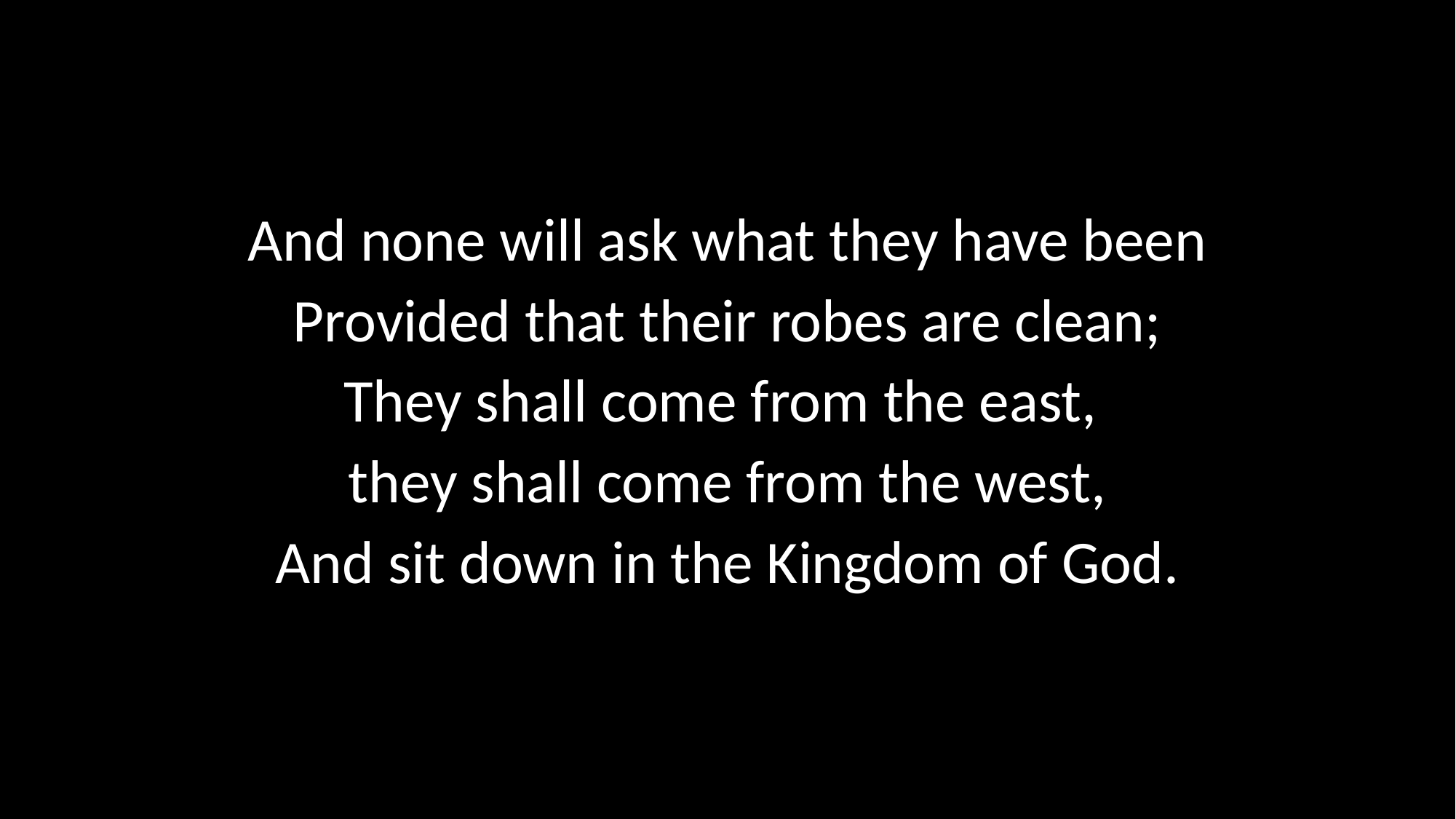

And none will ask what they have been
Provided that their robes are clean;
They shall come from the east,
they shall come from the west,
And sit down in the Kingdom of God.